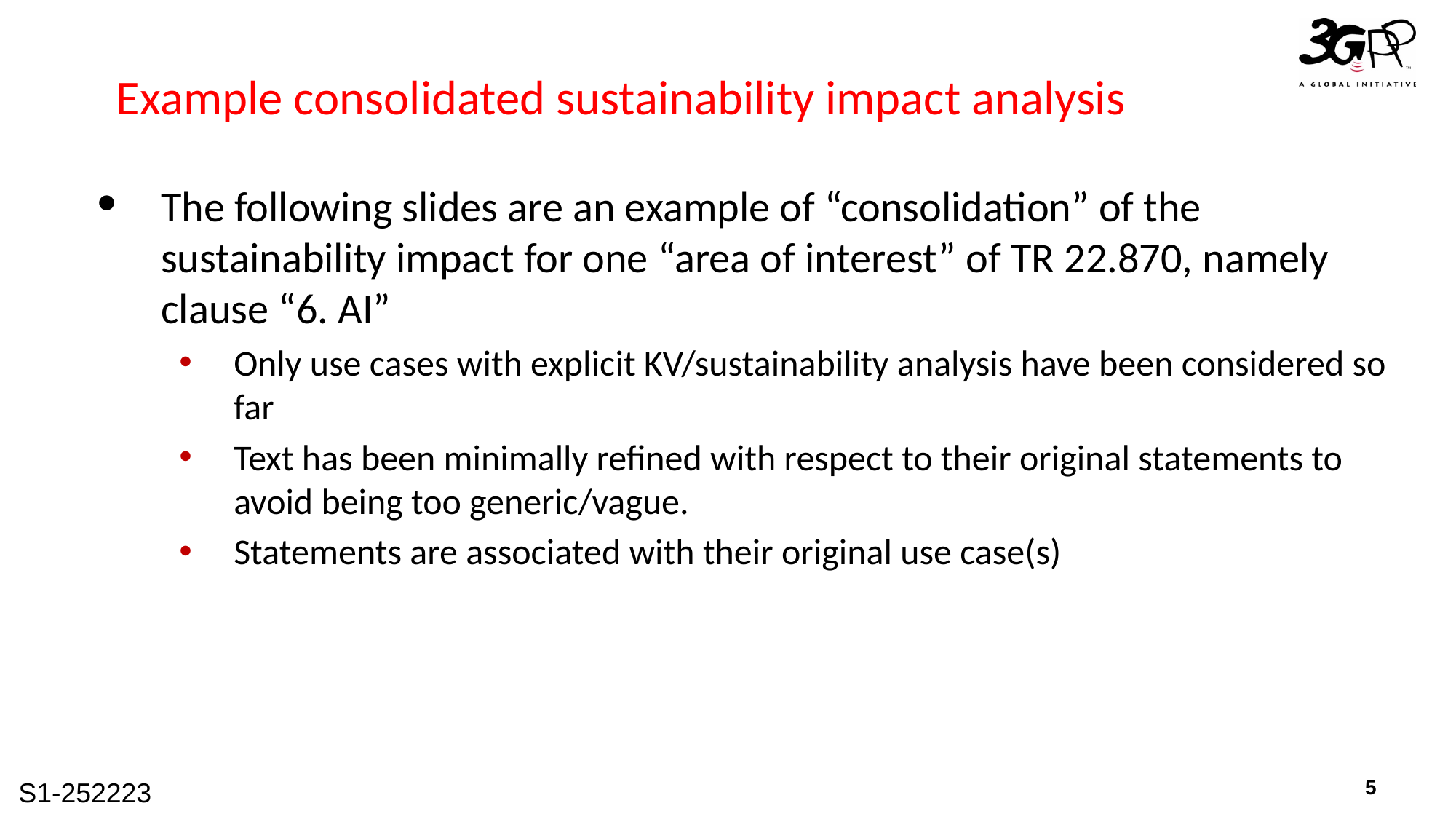

# Example consolidated sustainability impact analysis
The following slides are an example of “consolidation” of the sustainability impact for one “area of interest” of TR 22.870, namely clause “6. AI”
Only use cases with explicit KV/sustainability analysis have been considered so far
Text has been minimally refined with respect to their original statements to avoid being too generic/vague.
Statements are associated with their original use case(s)